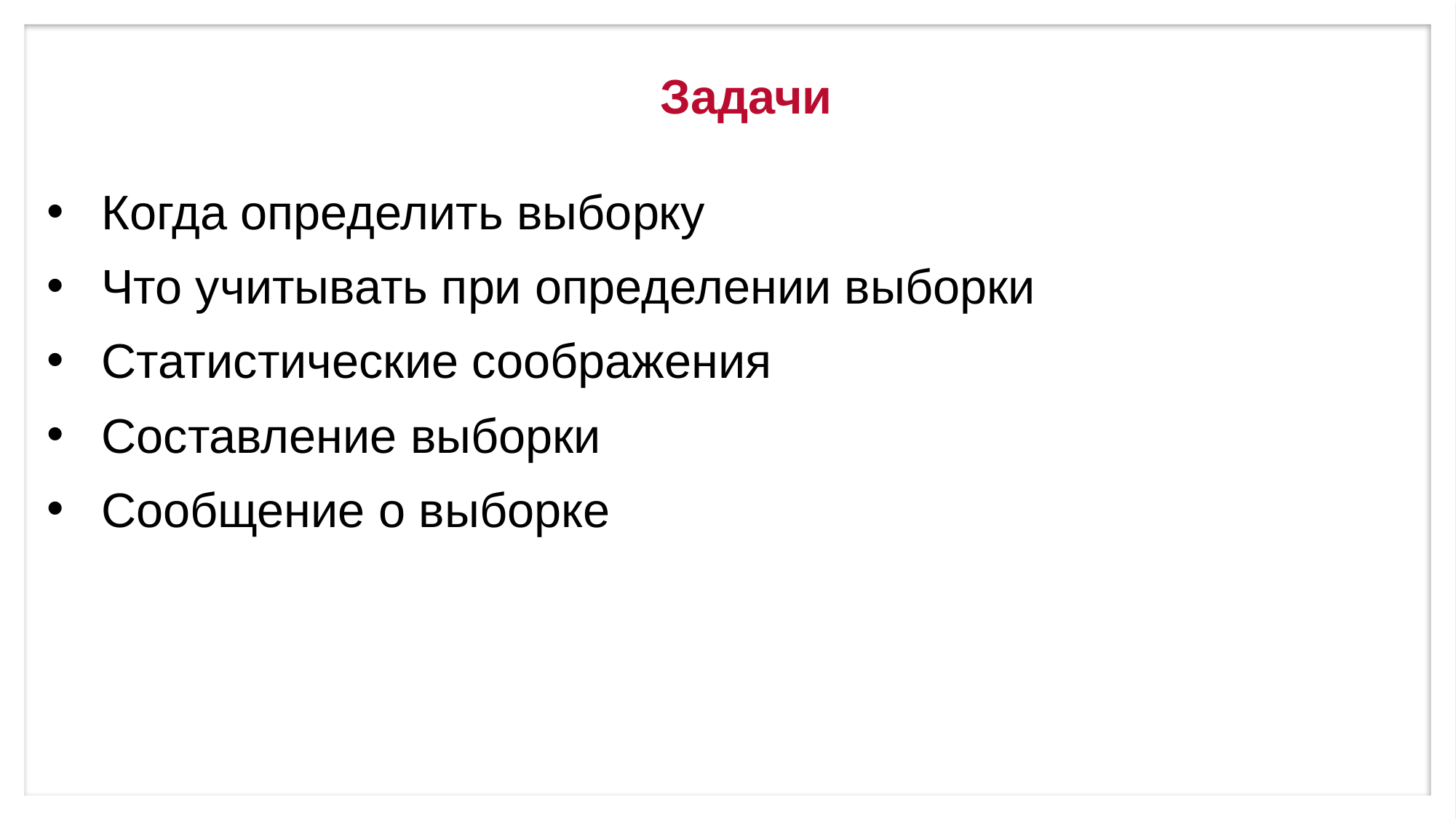

# Задачи
Когда определить выборку
Что учитывать при определении выборки
Статистические соображения
Составление выборки
Сообщение о выборке